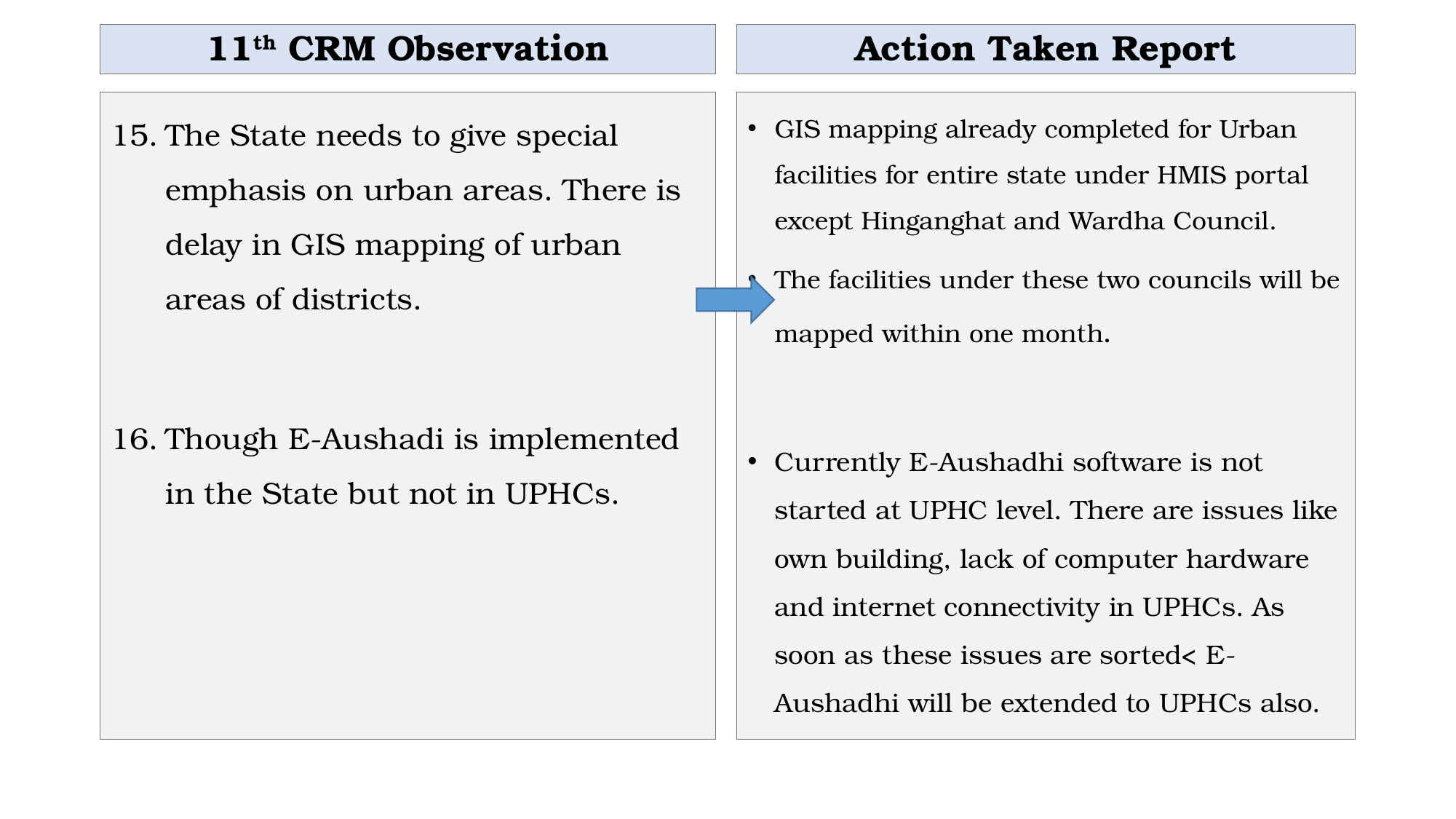

11th CRM Observation
Action Taken Report
The State needs to give special emphasis on urban areas. There is delay in GIS mapping of urban areas of districts.

Though E-Aushadi is implemented in the State but not in UPHCs.

GIS mapping already completed for Urban facilities for entire state under HMIS portal except Hinganghat and Wardha Council.
The facilities under these two councils will be mapped within one month.

Currently E-Aushadhi software is not started at UPHC level. There are issues like own building, lack of computer hardware and internet connectivity in UPHCs. As soon as these issues are sorted< E- Aushadhi will be extended to UPHCs also.